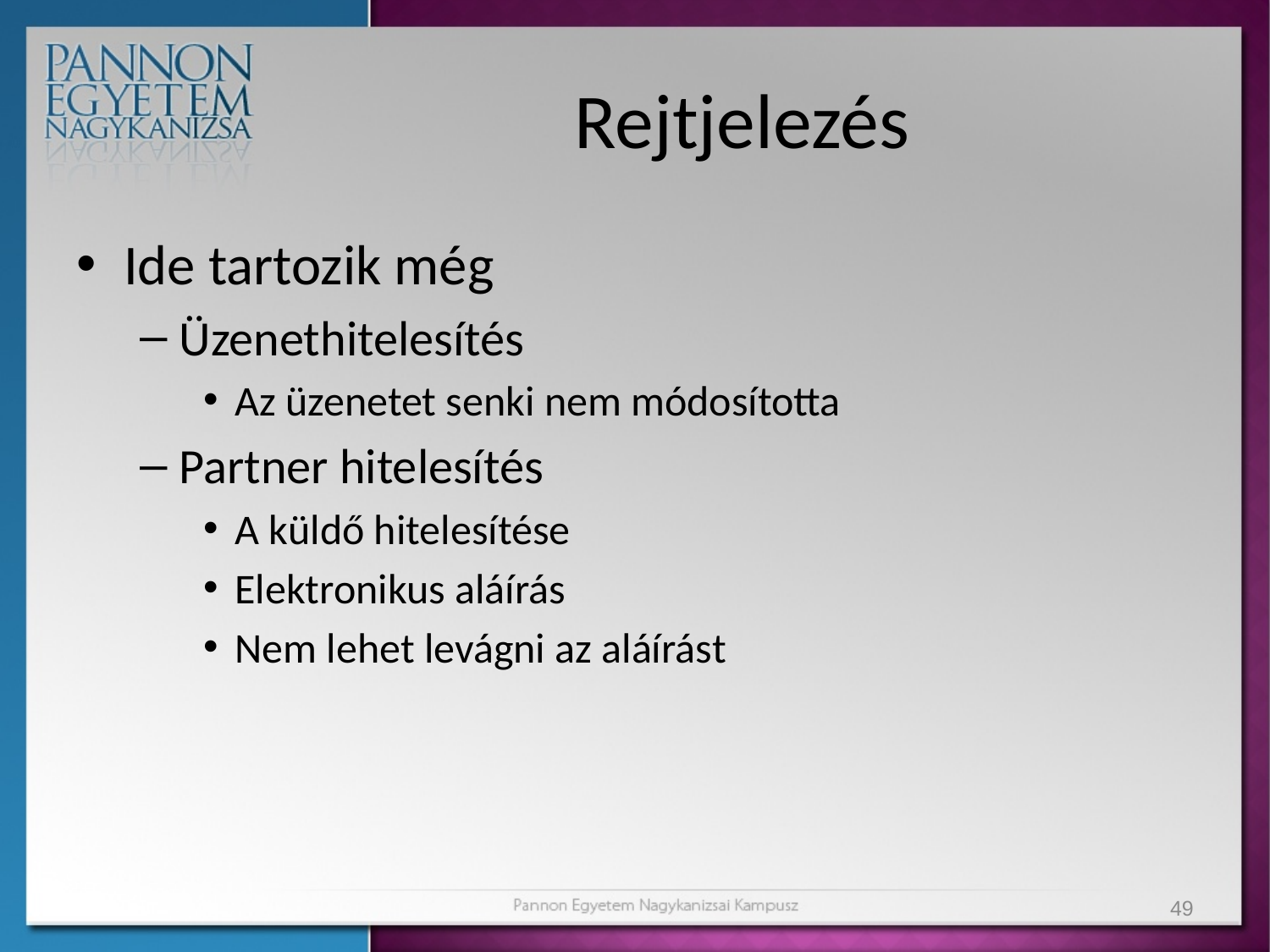

# Rejtjelezés
Ide tartozik még
Üzenethitelesítés
Az üzenetet senki nem módosította
Partner hitelesítés
A küldő hitelesítése
Elektronikus aláírás
Nem lehet levágni az aláírást
49